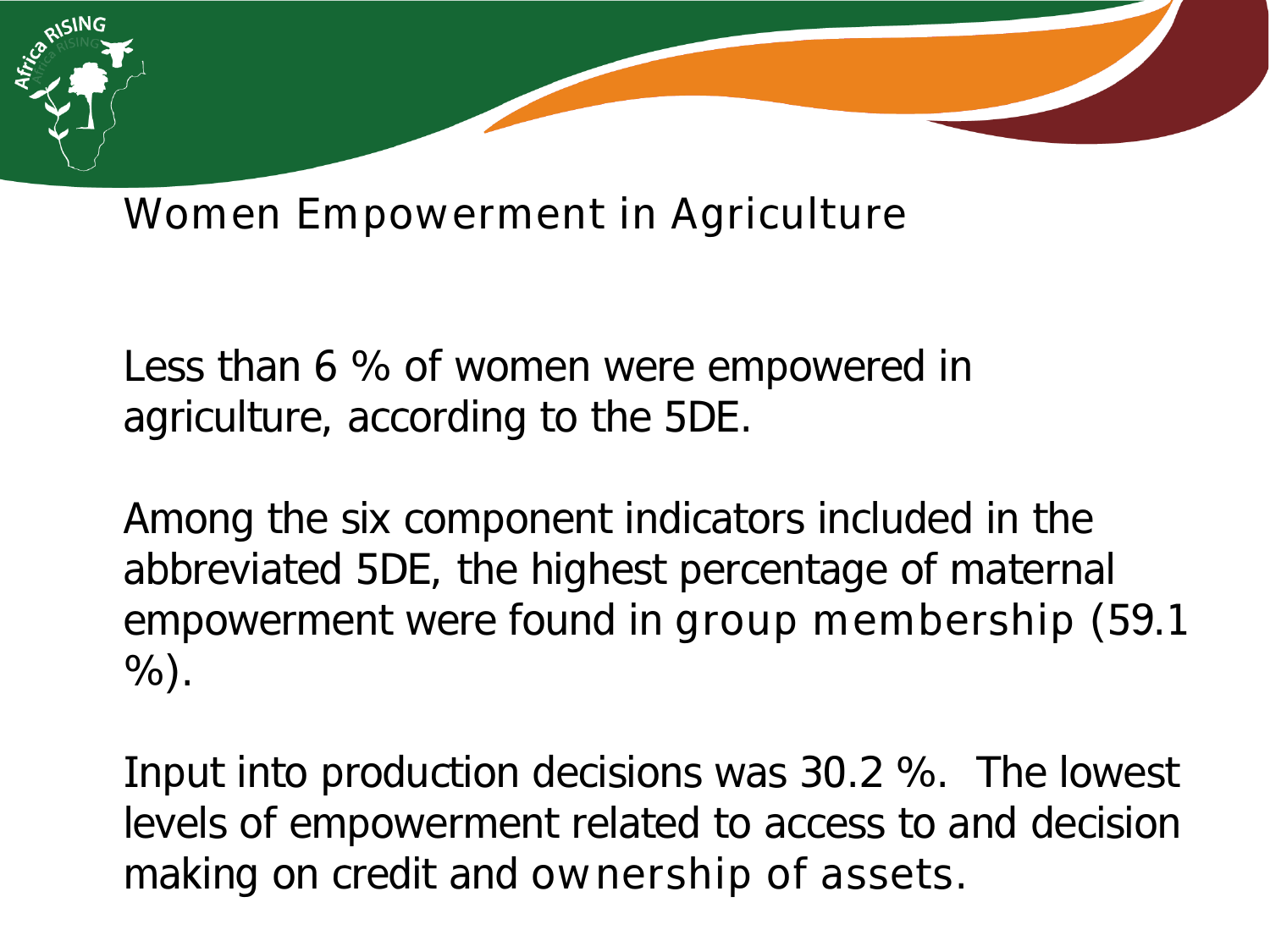

# Women Empowerment in Agriculture Less than 6 % of women were empowered in agriculture, according to the 5DE. Among the six component indicators included in the abbreviated 5DE, the highest percentage of maternal empowerment were found in group membership (59.1 %). Input into production decisions was 30.2 %.  The lowest levels of empowerment related to access to and decision making on credit and ownership of assets.